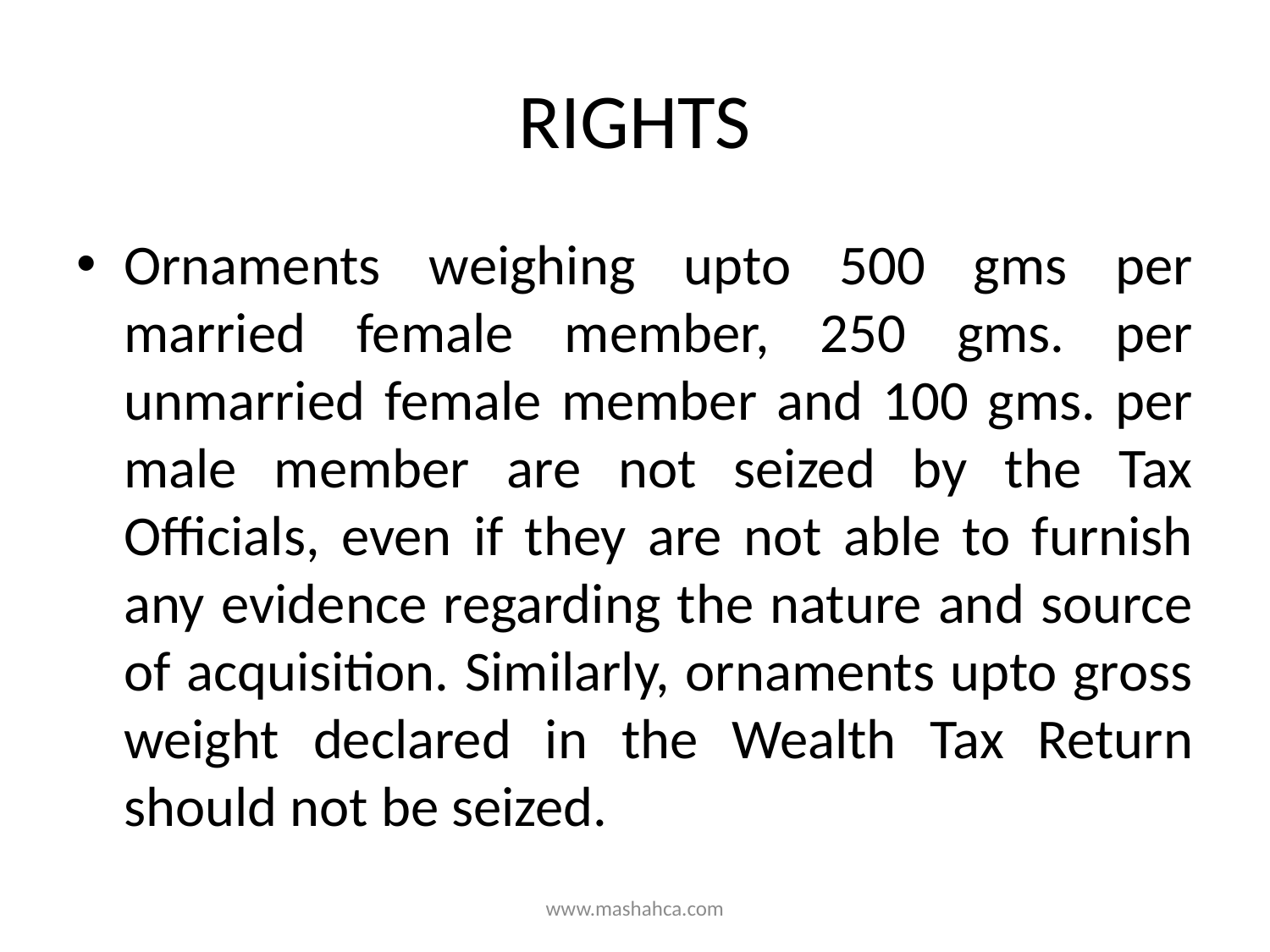

# RIGHTS
Ornaments weighing upto 500 gms per married female member, 250 gms. per unmarried female member and 100 gms. per male member are not seized by the Tax Officials, even if they are not able to furnish any evidence regarding the nature and source of acquisition. Similarly, ornaments upto gross weight declared in the Wealth Tax Return should not be seized.
www.mashahca.com